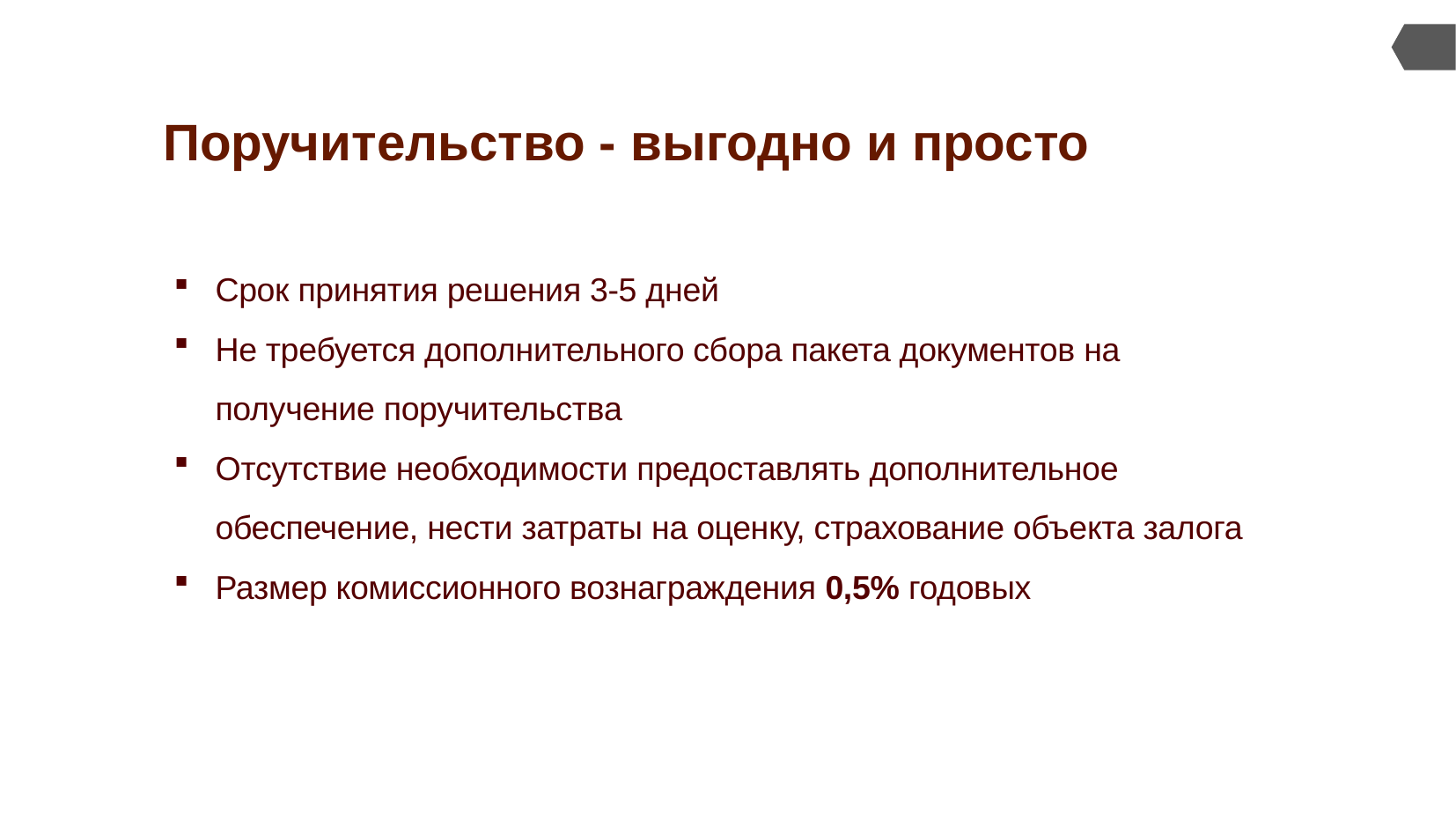

Поручительство - выгодно и просто
Срок принятия решения 3-5 дней
Не требуется дополнительного сбора пакета документов на получение поручительства
Отсутствие необходимости предоставлять дополнительное обеспечение, нести затраты на оценку, страхование объекта залога
Размер комиссионного вознаграждения 0,5% годовых

Не требуется дополнительного сбора пакета документов на получение поручительства
Срок принятия решения
3-5 дней
Размер комиссионного вознаграждения
0,25% - 0,5% годовых
Отсутствие необходимости предоставлять дополнительное обеспечение, нести затраты на оценку, страхование объекта залога